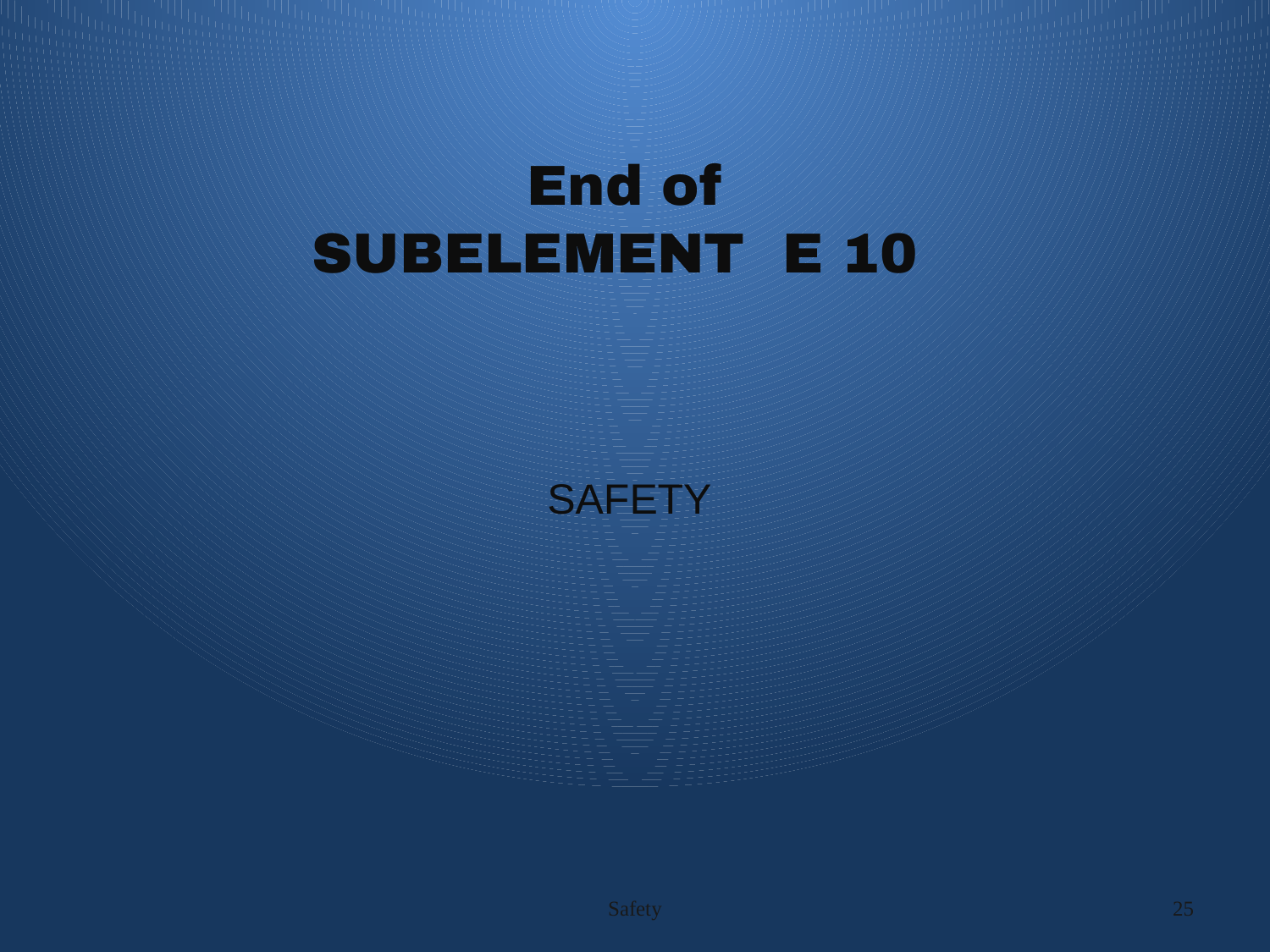

# End of SUBELEMENT  E 10
SAFETY

Safety
25